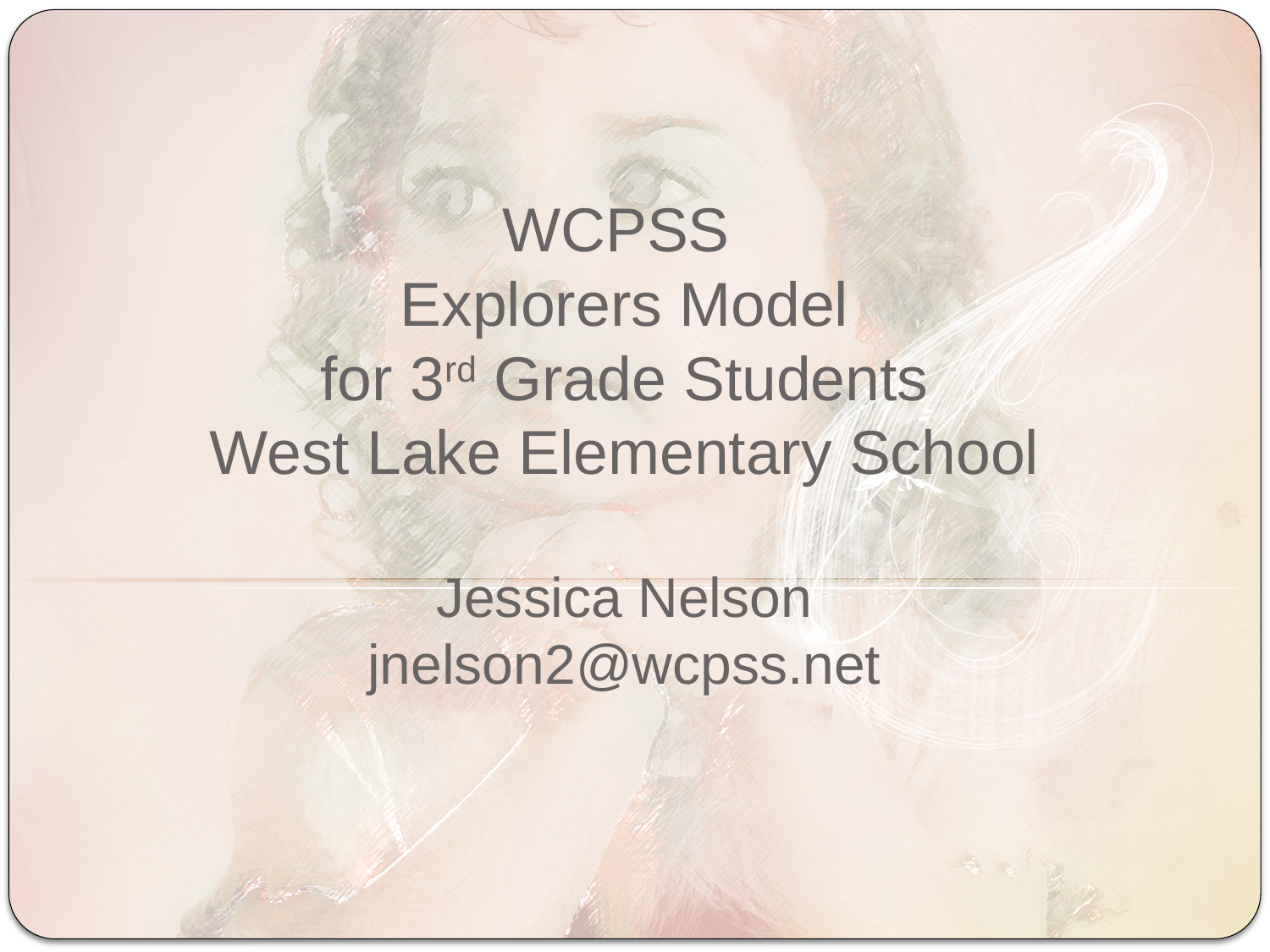

# WCPSS Explorers Model for 3rd Grade Students West Lake Elementary School Jessica Nelson jnelson2@wcpss.net